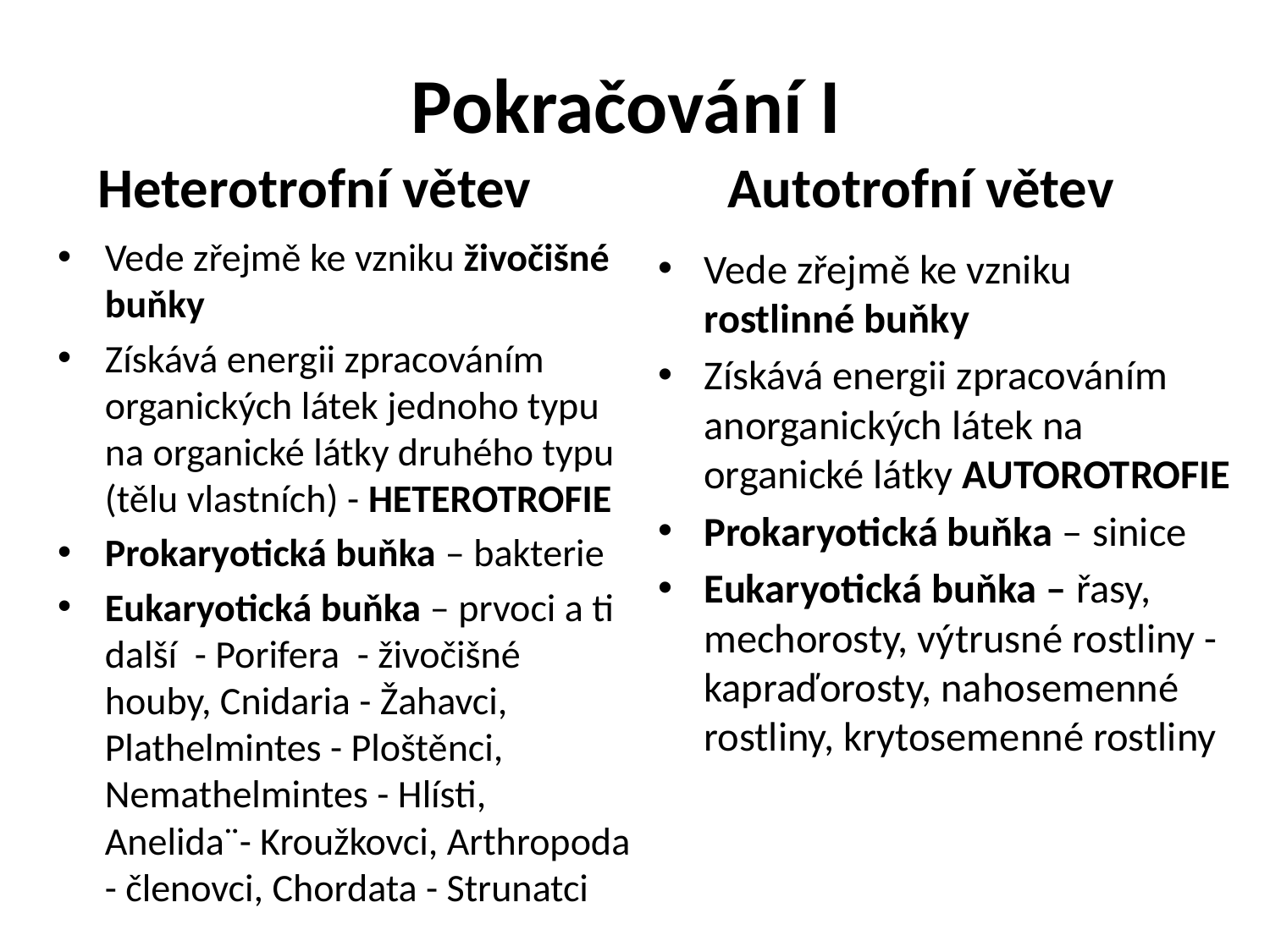

# Pokračování I
Heterotrofní větev
Autotrofní větev
Vede zřejmě ke vzniku živočišné buňky
Získává energii zpracováním organických látek jednoho typu na organické látky druhého typu (tělu vlastních) - HETEROTROFIE
Prokaryotická buňka – bakterie
Eukaryotická buňka – prvoci a ti další  - Porifera  - živočišné houby, Cnidaria - Žahavci, Plathelmintes - Ploštěnci, Nemathelmintes - Hlísti, Anelida¨- Kroužkovci, Arthropoda - členovci, Chordata - Strunatci

Vede zřejmě ke vzniku rostlinné buňky
Získává energii zpracováním anorganických látek na organické látky AUTOROTROFIE
Prokaryotická buňka – sinice
Eukaryotická buňka – řasy, mechorosty, výtrusné rostliny - kapraďorosty, nahosemenné rostliny, krytosemenné rostliny